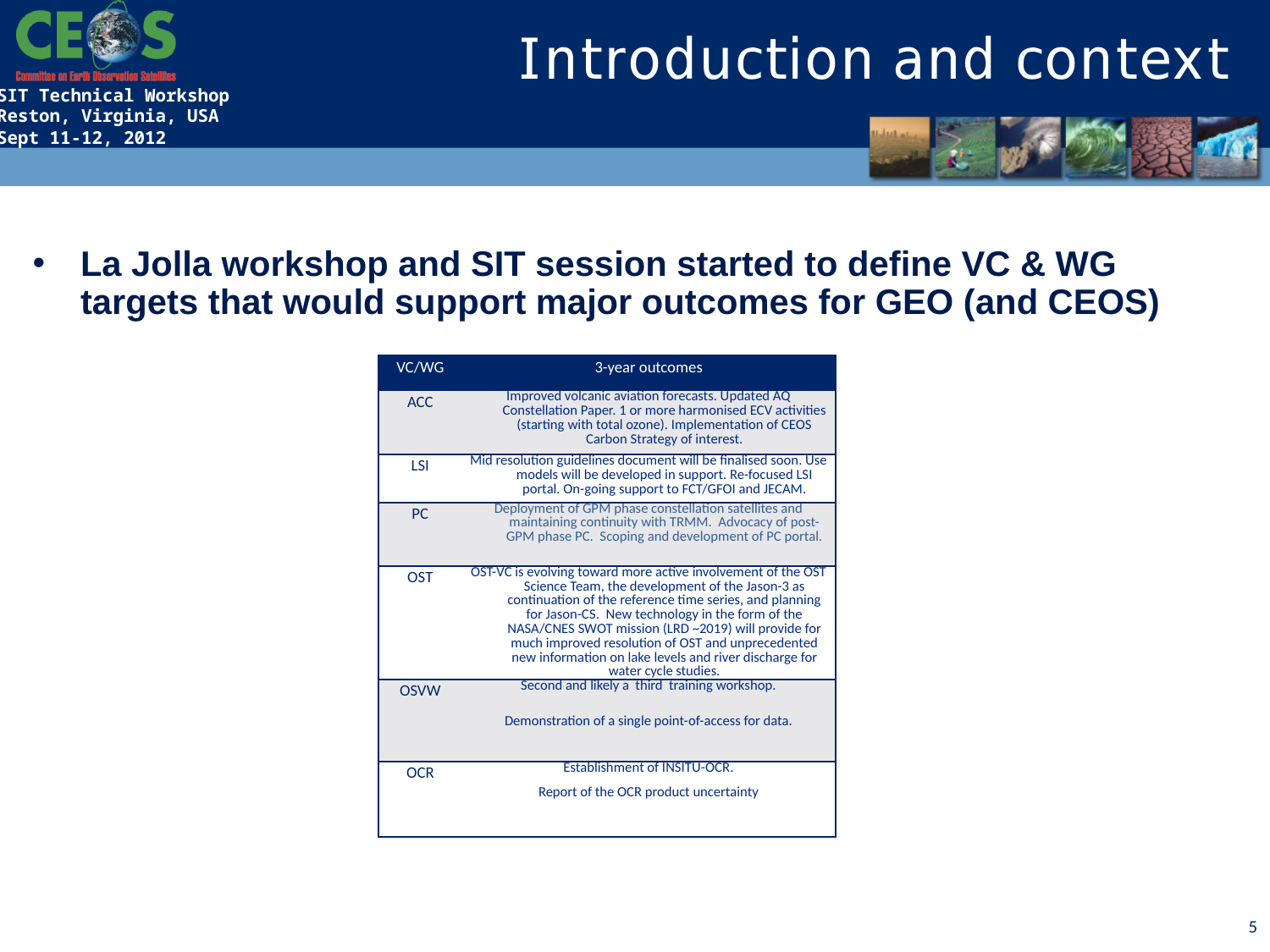

Introduction and context
La Jolla workshop and SIT session started to define VC & WG targets that would support major outcomes for GEO (and CEOS)

| VC/WG | 3-year outcomes |
| --- | --- |
| ACC | Improved volcanic aviation forecasts. Updated AQ Constellation Paper. 1 or more harmonised ECV activities (starting with total ozone). Implementation of CEOS Carbon Strategy of interest. |
| LSI | Mid resolution guidelines document will be finalised soon. Use models will be developed in support. Re-focused LSI portal. On-going support to FCT/GFOI and JECAM. |
| PC | Deployment of GPM phase constellation satellites and maintaining continuity with TRMM. Advocacy of post-GPM phase PC. Scoping and development of PC portal. |
| OST | OST-VC is evolving toward more active involvement of the OST Science Team, the development of the Jason-3 as continuation of the reference time series, and planning for Jason-CS.  New technology in the form of the NASA/CNES SWOT mission (LRD ~2019) will provide for much improved resolution of OST and unprecedented new information on lake levels and river discharge for water cycle studies. |
| OSVW | Second and likely a third training workshop. Demonstration of a single point-of-access for data. |
| OCR | Establishment of INSITU-OCR. Report of the OCR product uncertainty |
5